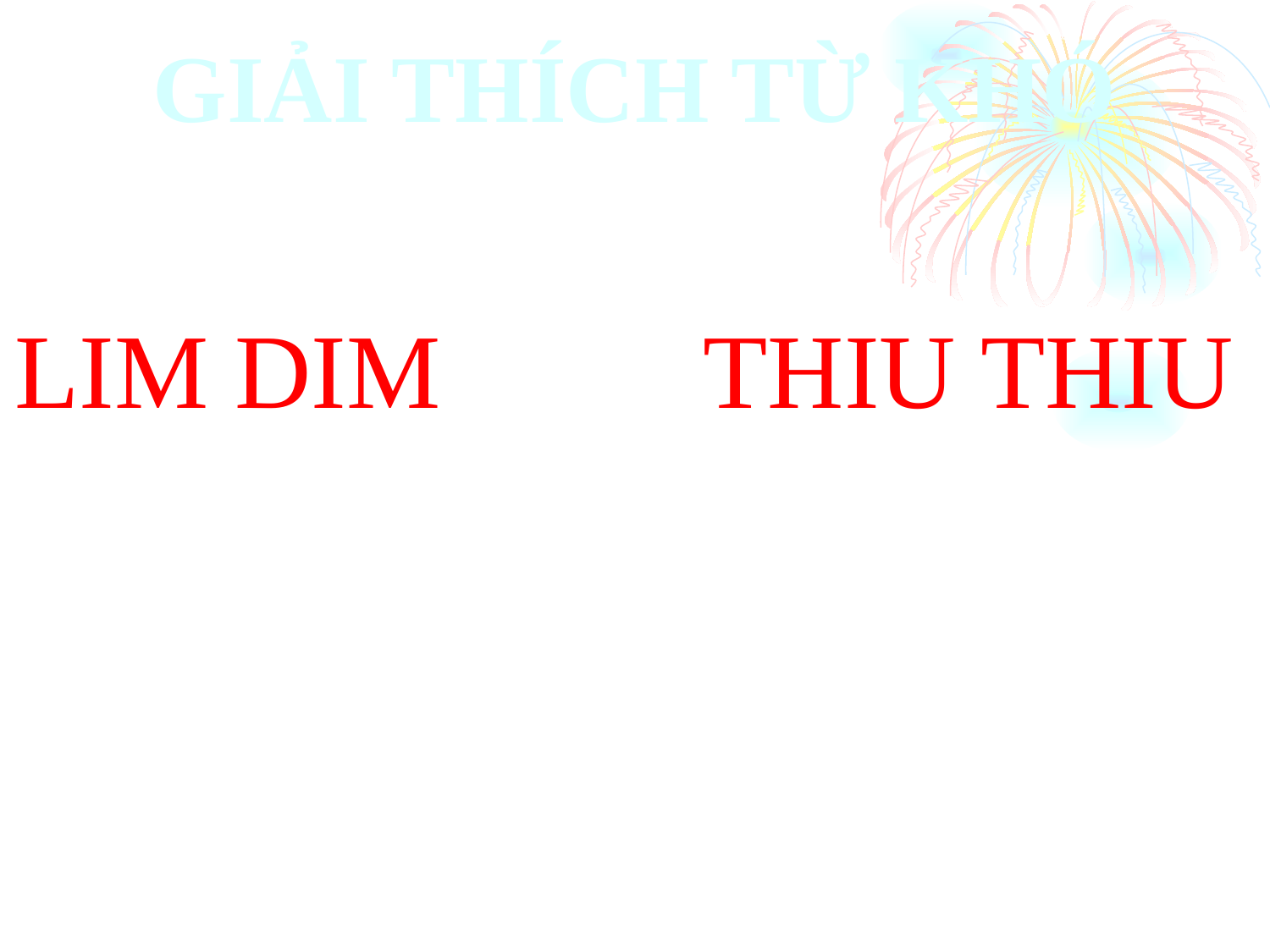

GIẢI THÍCH TỪ KHÓ
LIM DIM
THIU THIU